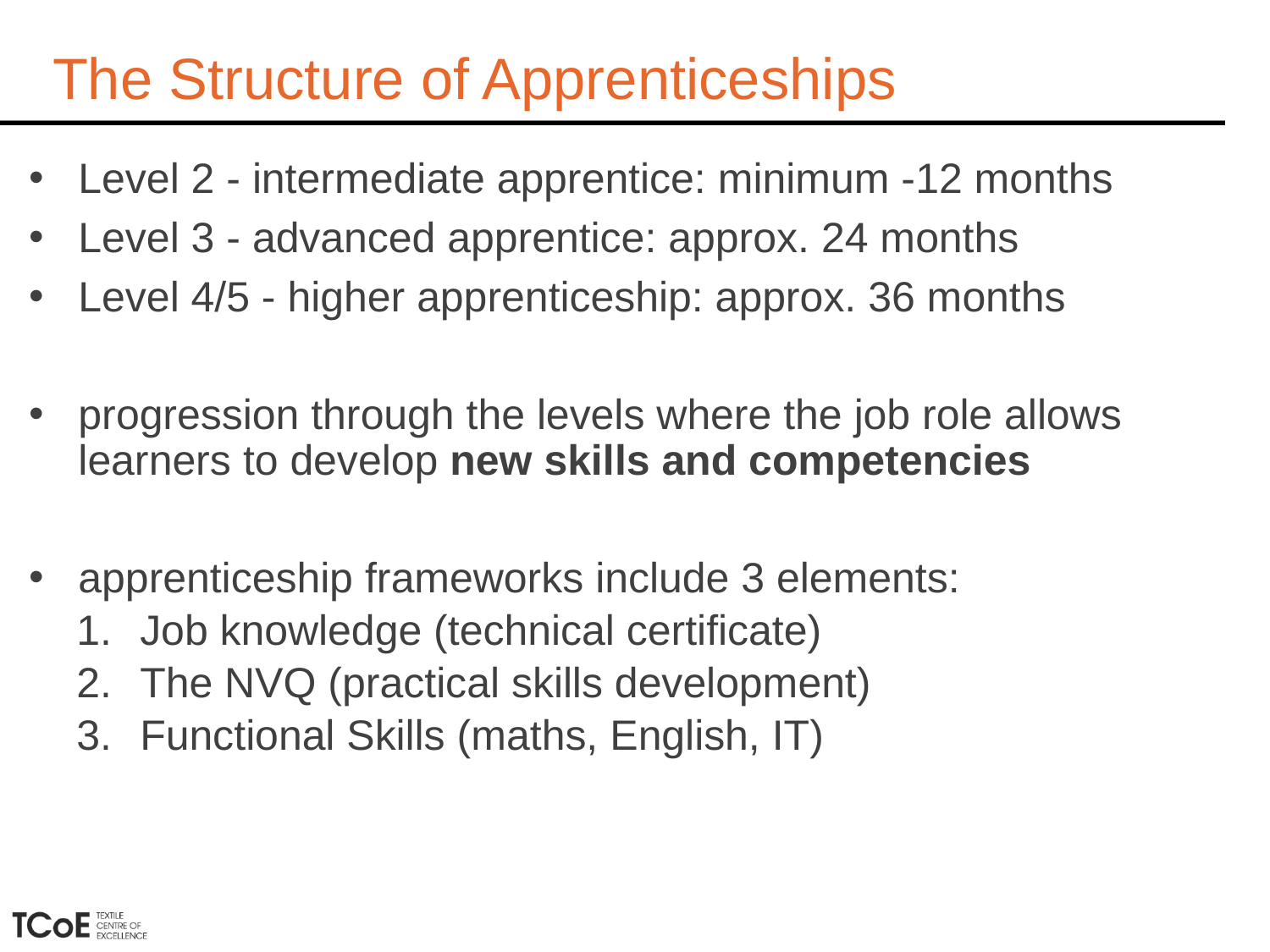

# The Structure of Apprenticeships
Level 2 - intermediate apprentice: minimum -12 months
Level 3 - advanced apprentice: approx. 24 months
Level 4/5 - higher apprenticeship: approx. 36 months

progression through the levels where the job role allows learners to develop new skills and competencies

apprenticeship frameworks include 3 elements:
Job knowledge (technical certificate)
The NVQ (practical skills development)
Functional Skills (maths, English, IT)